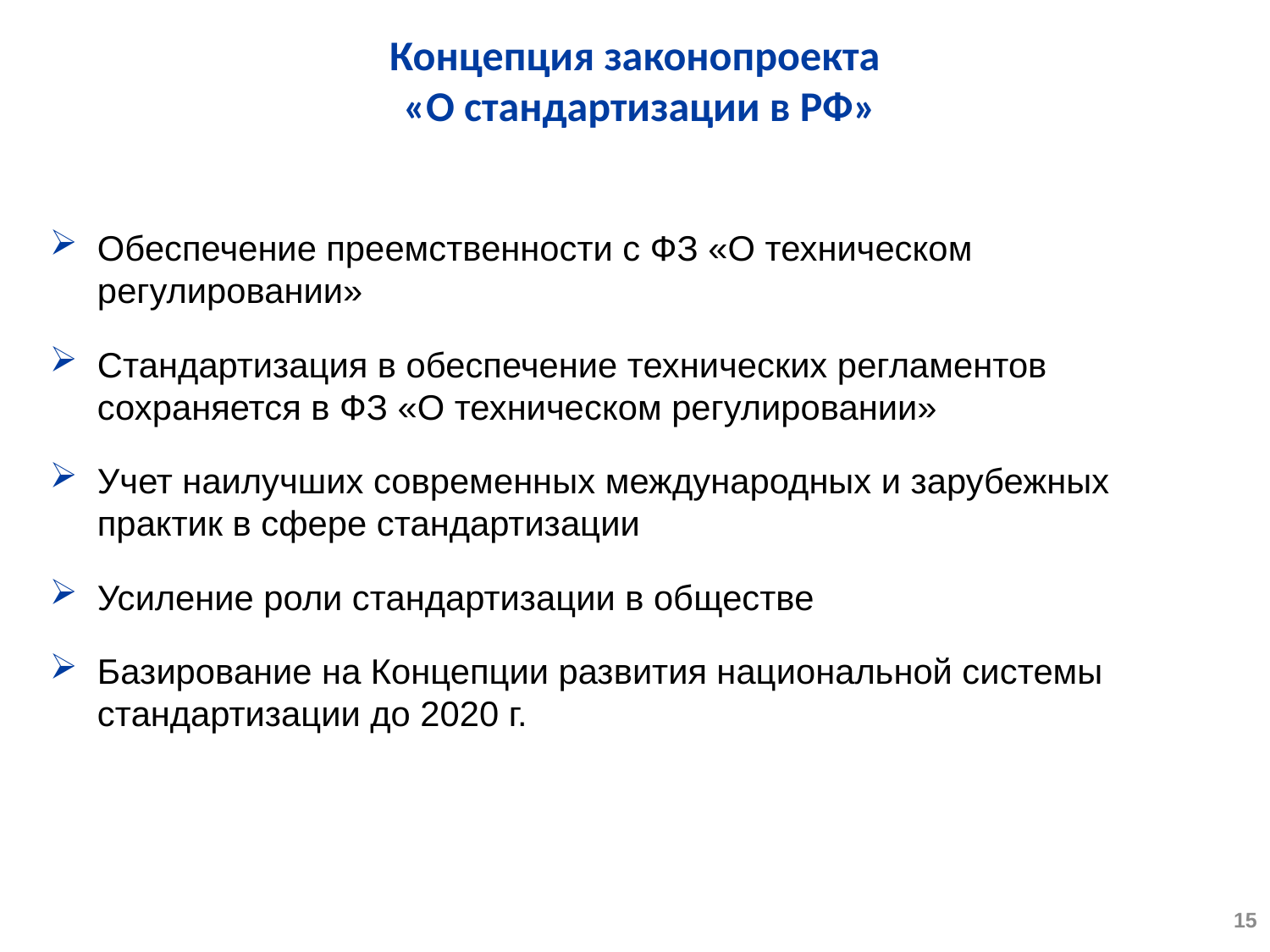

Концепция законопроекта
«О стандартизации в РФ»

Обеспечение преемственности с ФЗ «О техническом регулировании»
Стандартизация в обеспечение технических регламентов
сохраняется в ФЗ «О техническом регулировании»
Учет наилучших современных международных и зарубежных практик в сфере стандартизации
Усиление роли стандартизации в обществе
Базирование на Концепции развития национальной системы стандартизации до 2020 г.
15